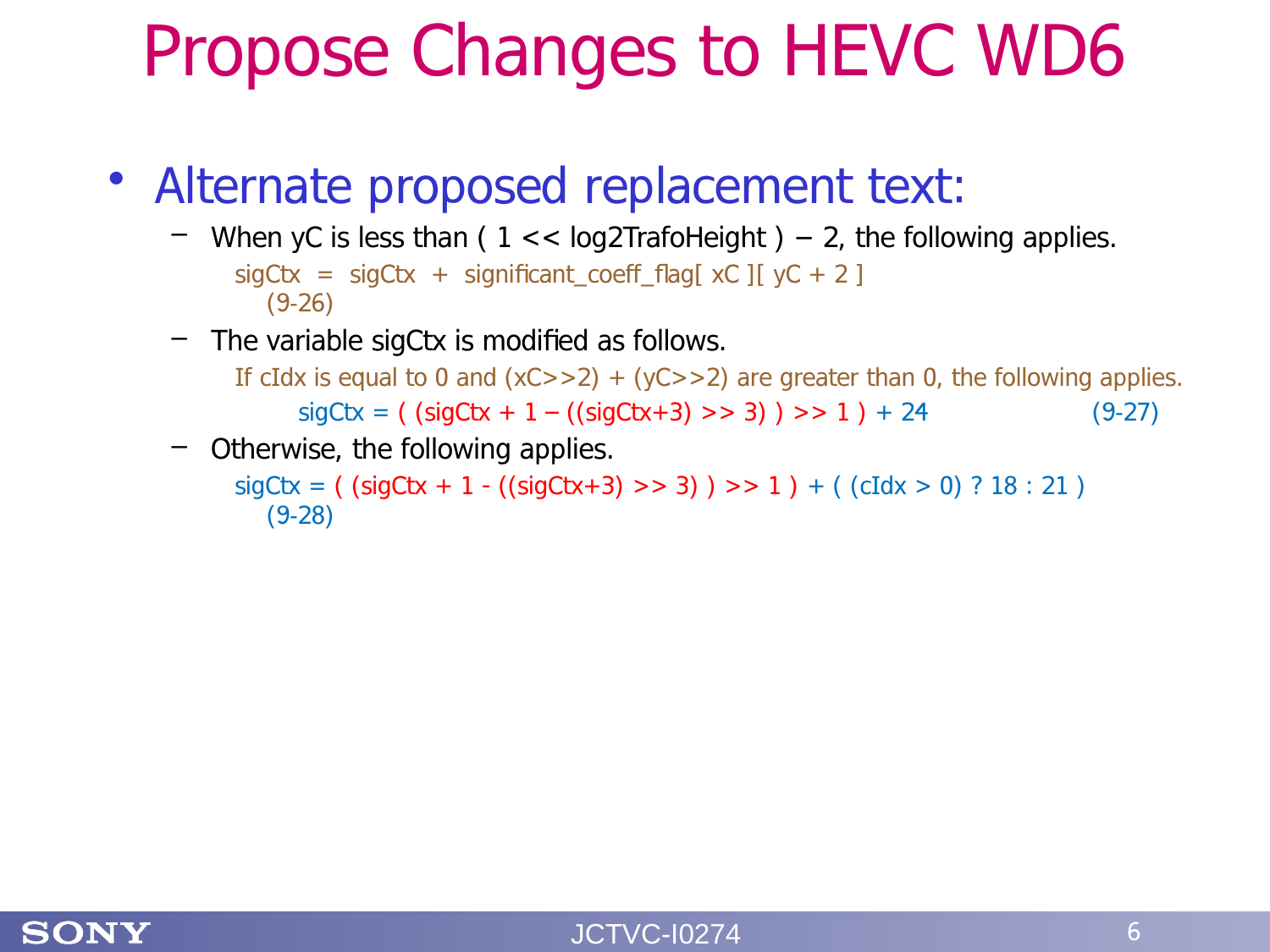

# Propose Changes to HEVC WD6
Alternate proposed replacement text:
When yC is less than ( 1 << log2TrafoHeight ) − 2, the following applies.
sigCtx  =  sigCtx  +  significant_coeff_flag[ xC ][ yC + 2 ]			(9‑26)
The variable sigCtx is modified as follows.
If cIdx is equal to 0 and (xC>>2) + (yC>>2) are greater than 0, the following applies.
sigCtx = ( (sigCtx + 1 – ((sigCtx+3) >> 3) ) >> 1 ) + 24	              	(9‑27)
Otherwise, the following applies.
sigCtx = ( (sigCtx + 1 - ((sigCtx+3) >> 3) ) >> 1 ) + ( (cIdx > 0) ? 18 : 21 )   	(9‑28)
JCTVC-I0274
6